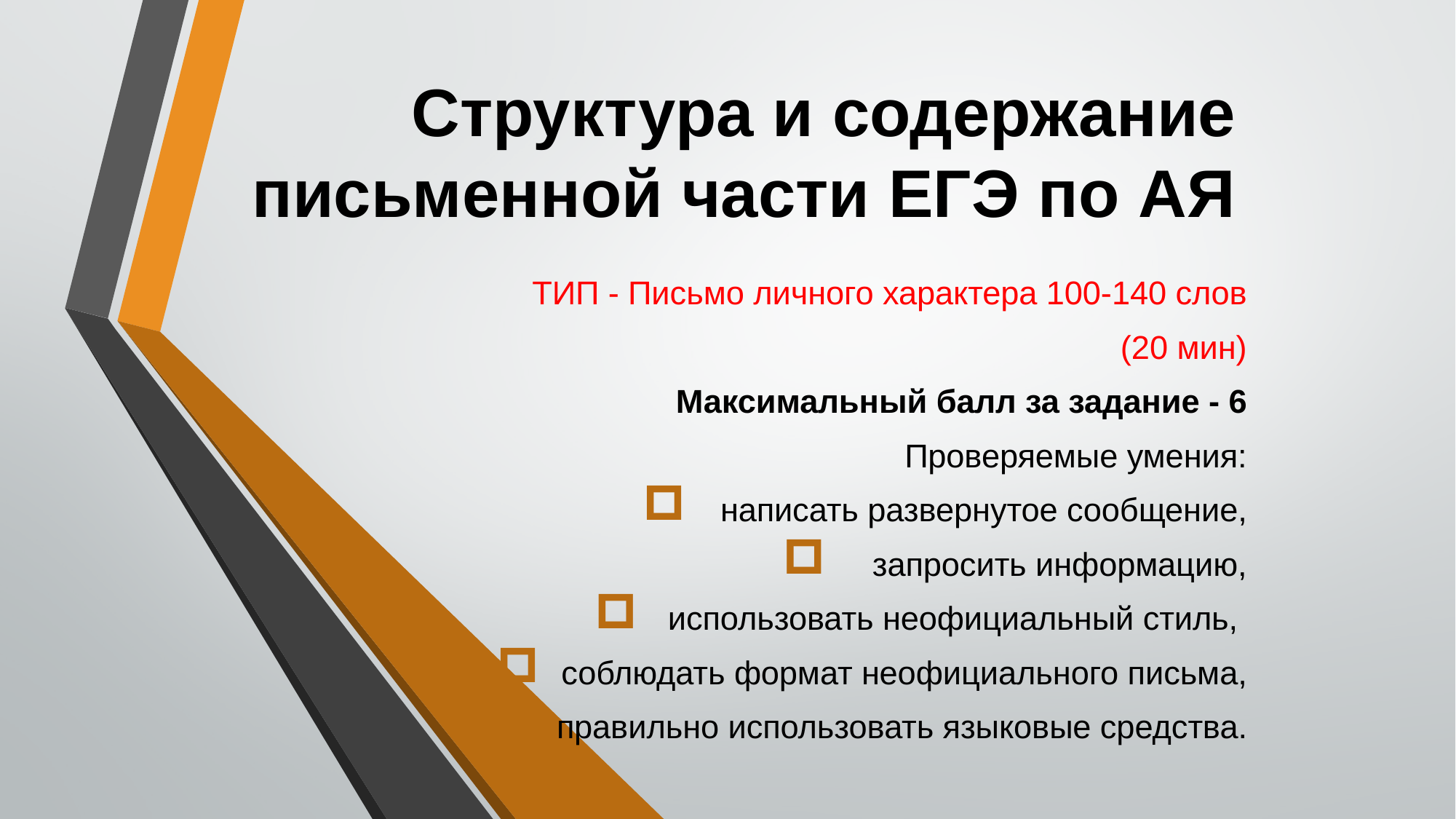

# Структура и содержание письменной части ЕГЭ по АЯ
ТИП - Письмо личного характера 100-140 слов
 (20 мин)
Максимальный балл за задание - 6
Проверяемые умения:
написать развернутое сообщение,
запросить информацию,
использовать неофициальный стиль,
соблюдать формат неофициального письма,
 правильно использовать языковые средства.